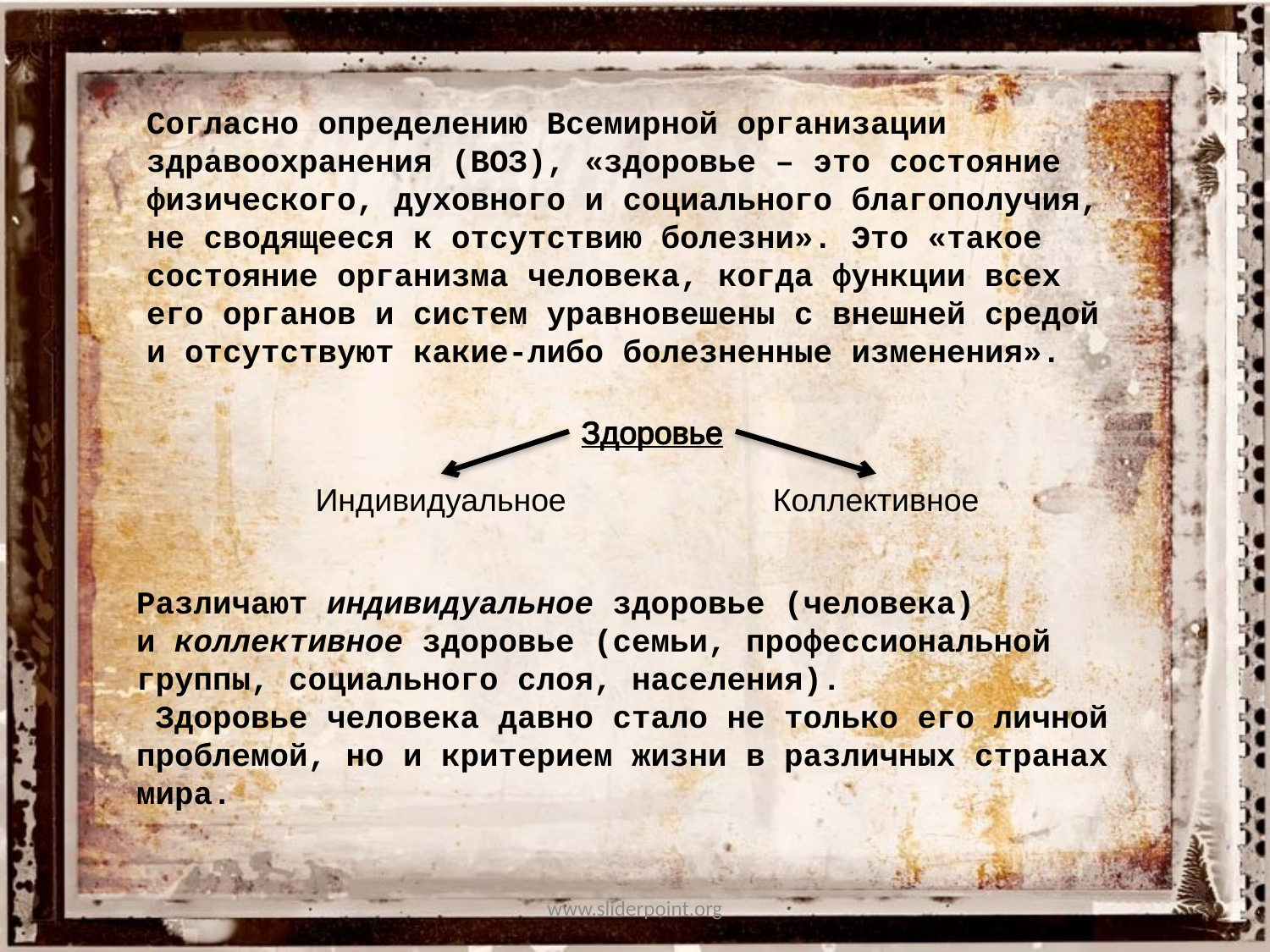

Согласно определению Всемирной организации здравоохранения (ВОЗ), «здоровье – это состояние физического, духовного и социального благополучия, не сводящееся к отсутствию болезни». Это «такое состояние организма человека, когда функции всех его органов и систем уравновешены с внешней средой и отсутствуют какие-либо болезненные изменения».
Здоровье
Индивидуальное
Коллективное
Различают индивидуальное здоровье (человека) и коллективное здоровье (семьи, профессиональной группы, социального слоя, населения).
 Здоровье человека давно стало не только его личной проблемой, но и критерием жизни в различных странах мира.
www.sliderpoint.org